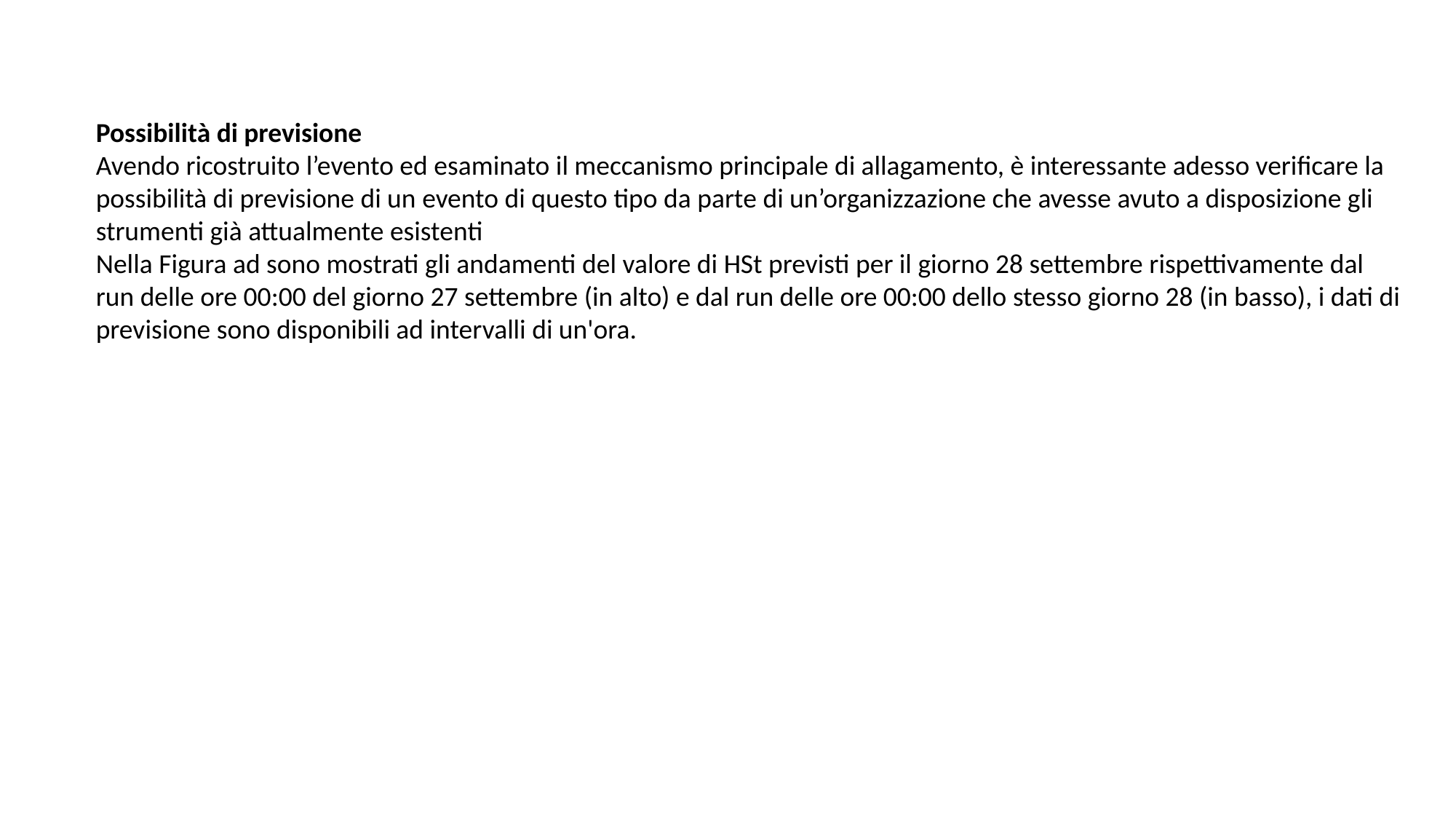

Possibilità di previsione
Avendo ricostruito l’evento ed esaminato il meccanismo principale di allagamento, è interessante adesso verificare la possibilità di previsione di un evento di questo tipo da parte di un’organizzazione che avesse avuto a disposizione gli strumenti già attualmente esistenti
Nella Figura ad sono mostrati gli andamenti del valore di HSt previsti per il giorno 28 settembre rispettivamente dal run delle ore 00:00 del giorno 27 settembre (in alto) e dal run delle ore 00:00 dello stesso giorno 28 (in basso), i dati di previsione sono disponibili ad intervalli di un'ora.